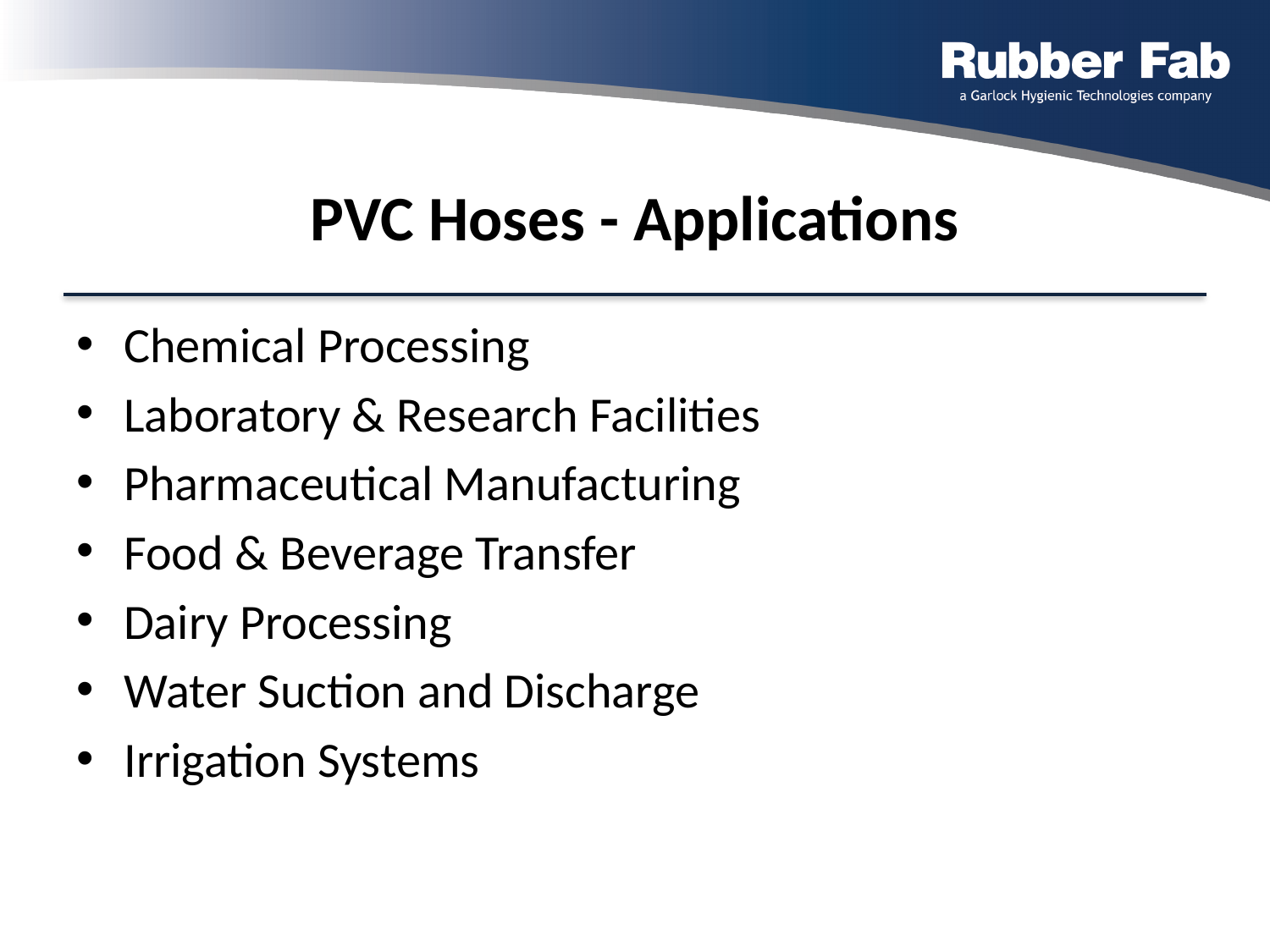

# PVC Hoses - Applications
Chemical Processing
Laboratory & Research Facilities
Pharmaceutical Manufacturing
Food & Beverage Transfer
Dairy Processing
Water Suction and Discharge
Irrigation Systems